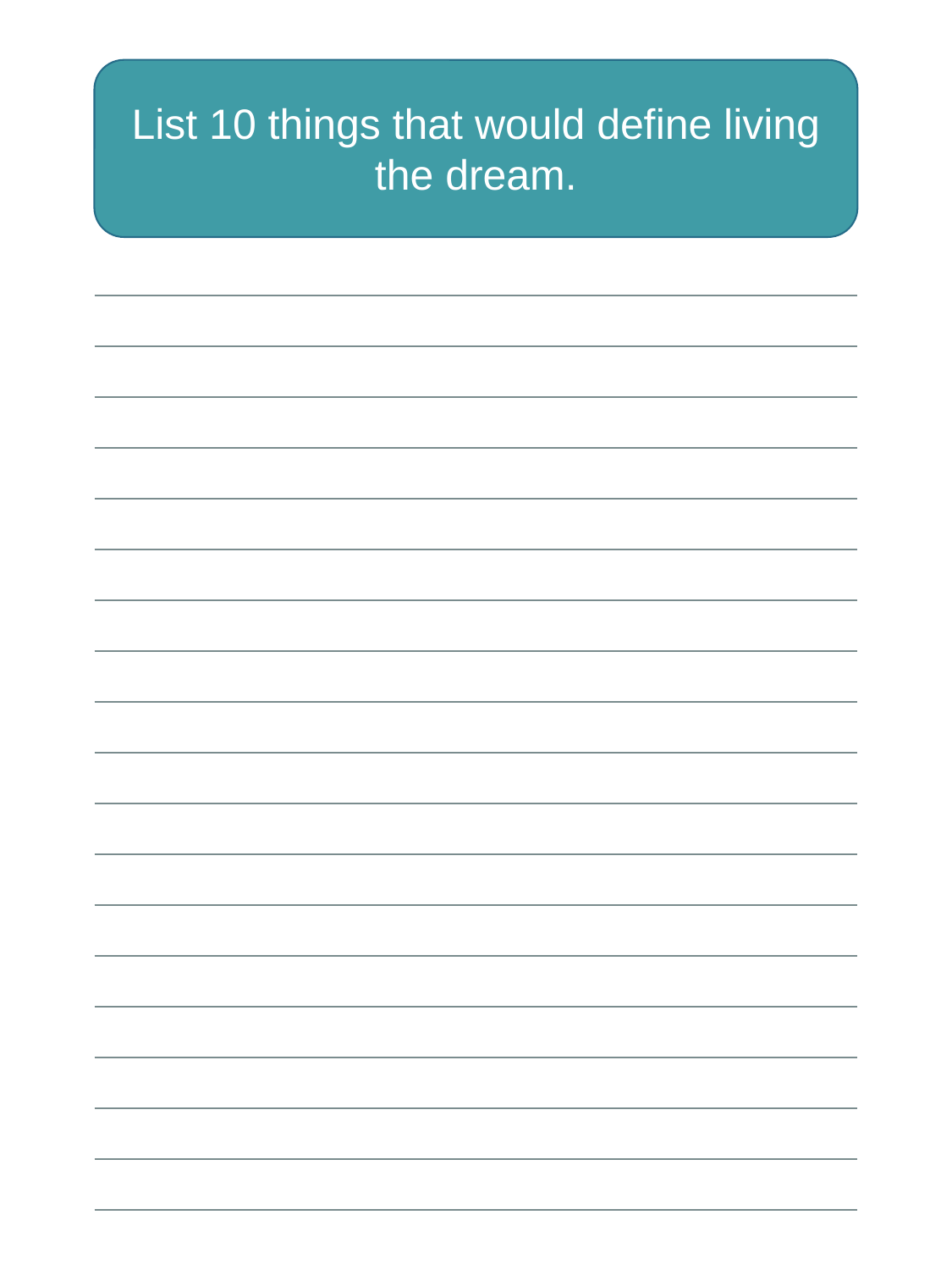

List 10 things that would define living the dream.
|  |
| --- |
|  |
|  |
|  |
|  |
|  |
|  |
|  |
|  |
|  |
|  |
|  |
|  |
|  |
|  |
|  |
|  |
|  |